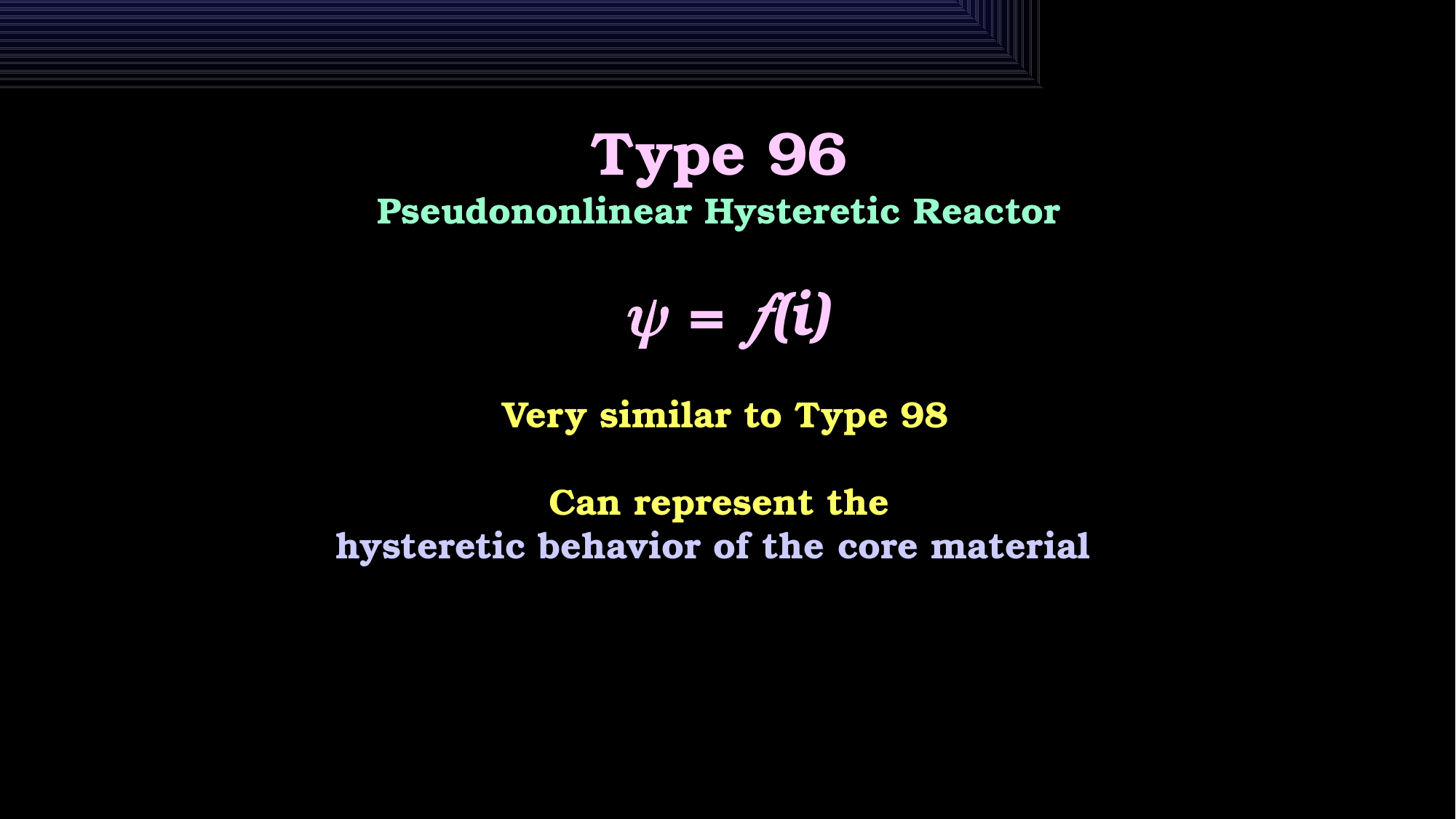

Type 96
Pseudononlinear Hysteretic Reactor

ψ = ƒ(i)

Very similar to Type 98

Can represent the
hysteretic behavior of the core material